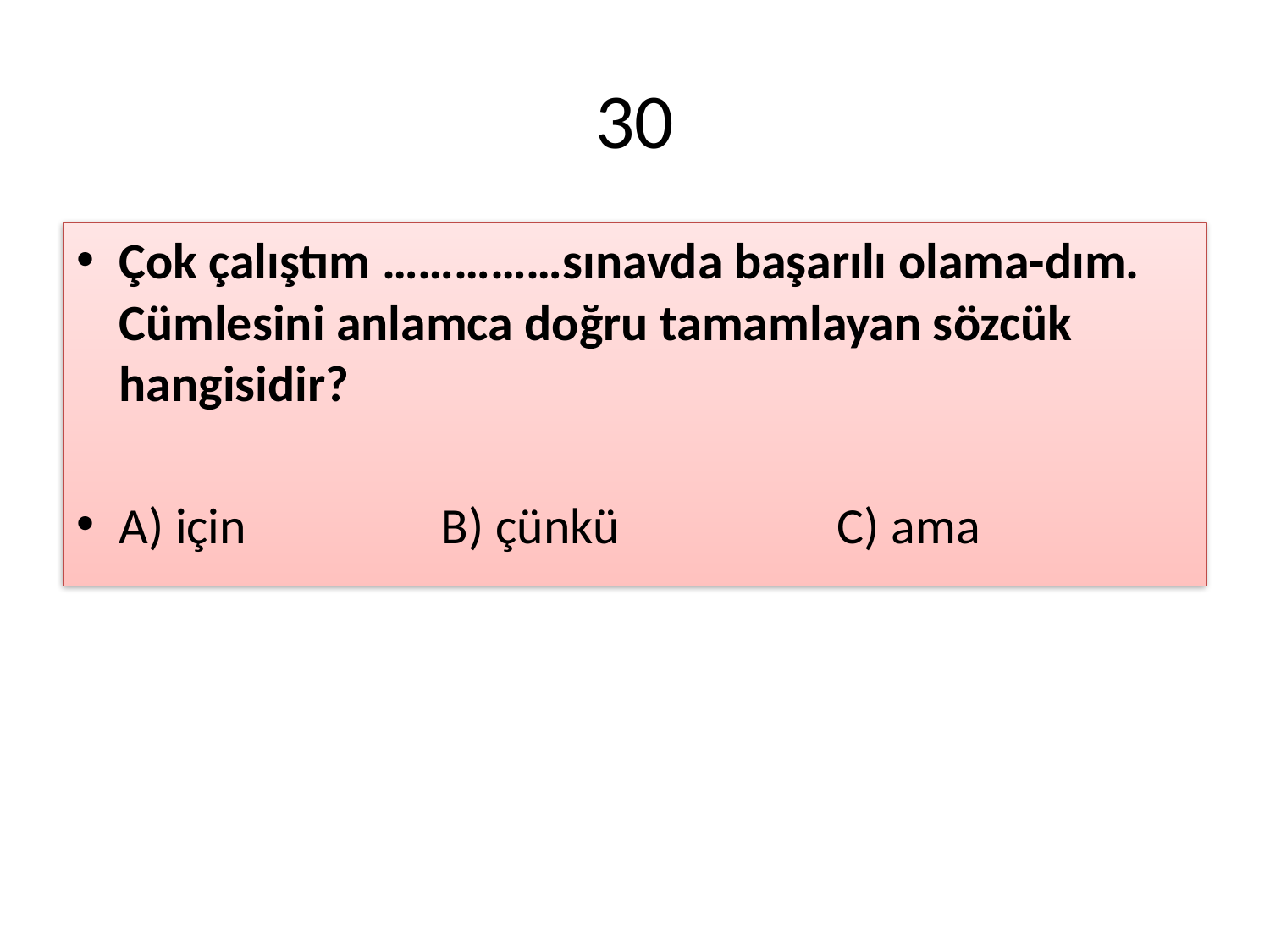

# 30
Çok çalıştım ……………sınavda başarılı olama-dım. Cümlesini anlamca doğru tamamlayan sözcük hangisidir?

A) için                 B) çünkü                   C) ama